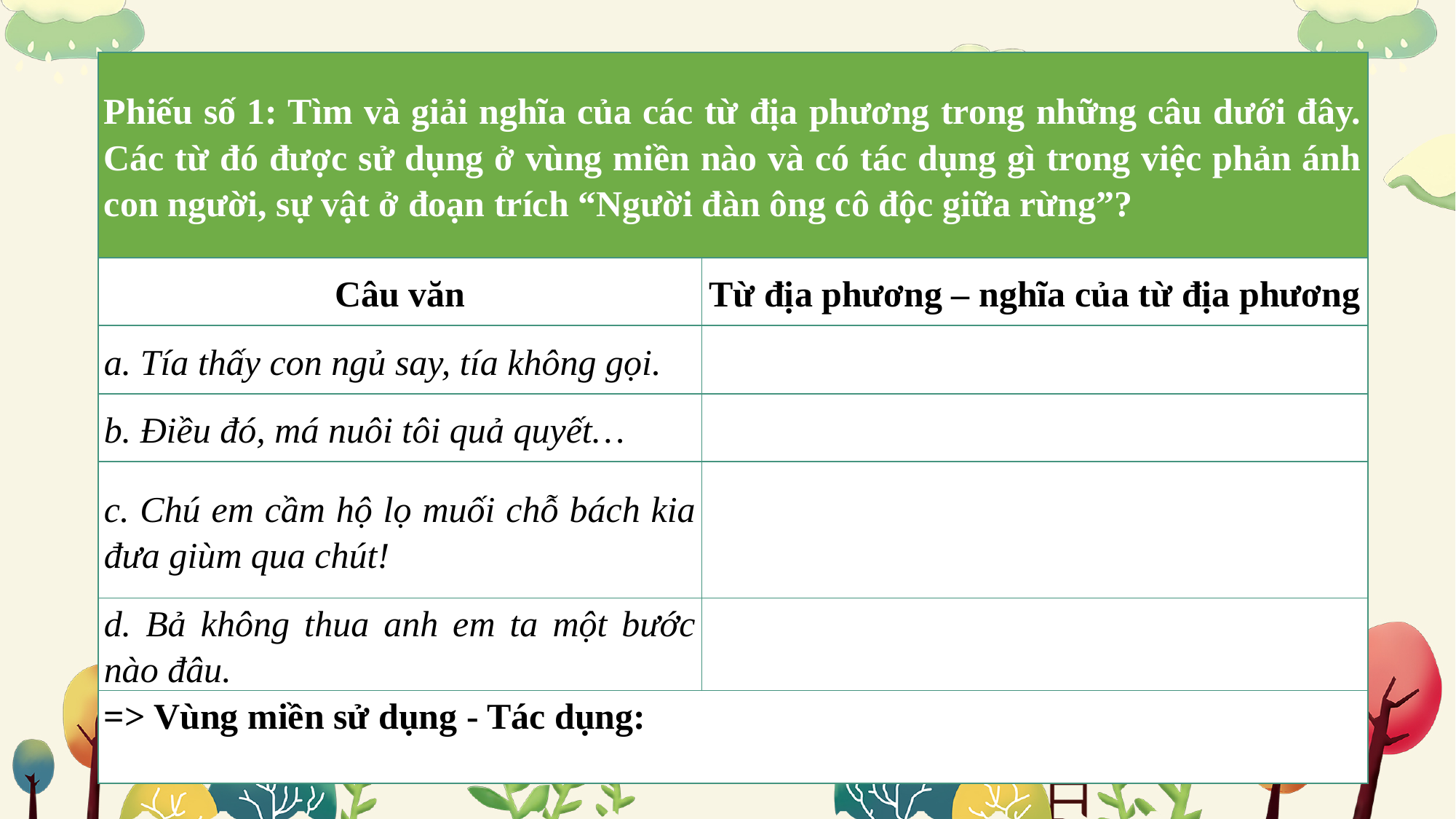

| Phiếu số 1: Tìm và giải nghĩa của các từ địa phương trong những câu dưới đây. Các từ đó được sử dụng ở vùng miền nào và có tác dụng gì trong việc phản ánh con người, sự vật ở đoạn trích “Người đàn ông cô độc giữa rừng”? |  |
| --- | --- |
| Câu văn | Từ địa phương – nghĩa của từ địa phương |
| a. Tía thấy con ngủ say, tía không gọi. |  |
| b. Điều đó, má nuôi tôi quả quyết… |  |
| c. Chú em cầm hộ lọ muối chỗ bách kia đưa giùm qua chút! |  |
| d. Bả không thua anh em ta một bước nào đâu. |  |
| => Vùng miền sử dụng - Tác dụng: |  |